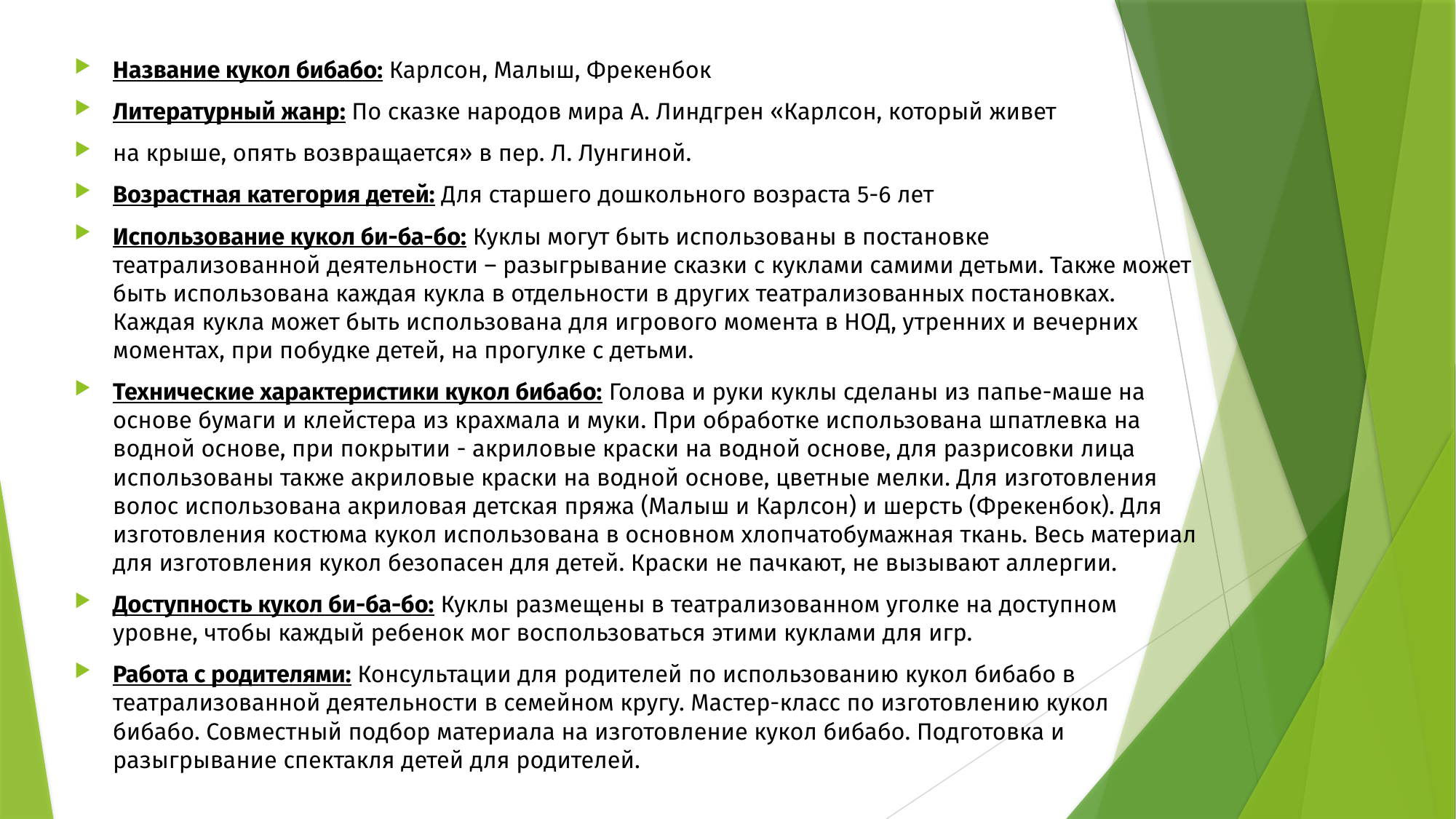

Название кукол бибабо: Карлсон, Малыш, Фрекенбок
Литературный жанр: По сказке народов мира А. Линдгрен «Карлсон, который живет
на крыше, опять возвращается» в пер. Л. Лунгиной.
Возрастная категория детей: Для старшего дошкольного возраста 5-6 лет
Использование кукол би-ба-бо: Куклы могут быть использованы в постановке театрализованной деятельности – разыгрывание сказки с куклами самими детьми. Также может быть использована каждая кукла в отдельности в других театрализованных постановках. Каждая кукла может быть использована для игрового момента в НОД, утренних и вечерних моментах, при побудке детей, на прогулке с детьми.
Технические характеристики кукол бибабо: Голова и руки куклы сделаны из папье-маше на основе бумаги и клейстера из крахмала и муки. При обработке использована шпатлевка на водной основе, при покрытии - акриловые краски на водной основе, для разрисовки лица использованы также акриловые краски на водной основе, цветные мелки. Для изготовления волос использована акриловая детская пряжа (Малыш и Карлсон) и шерсть (Фрекенбок). Для изготовления костюма кукол использована в основном хлопчатобумажная ткань. Весь материал для изготовления кукол безопасен для детей. Краски не пачкают, не вызывают аллергии.
Доступность кукол би-ба-бо: Куклы размещены в театрализованном уголке на доступном уровне, чтобы каждый ребенок мог воспользоваться этими куклами для игр.
Работа с родителями: Консультации для родителей по использованию кукол бибабо в театрализованной деятельности в семейном кругу. Мастер-класс по изготовлению кукол бибабо. Совместный подбор материала на изготовление кукол бибабо. Подготовка и разыгрывание спектакля детей для родителей.